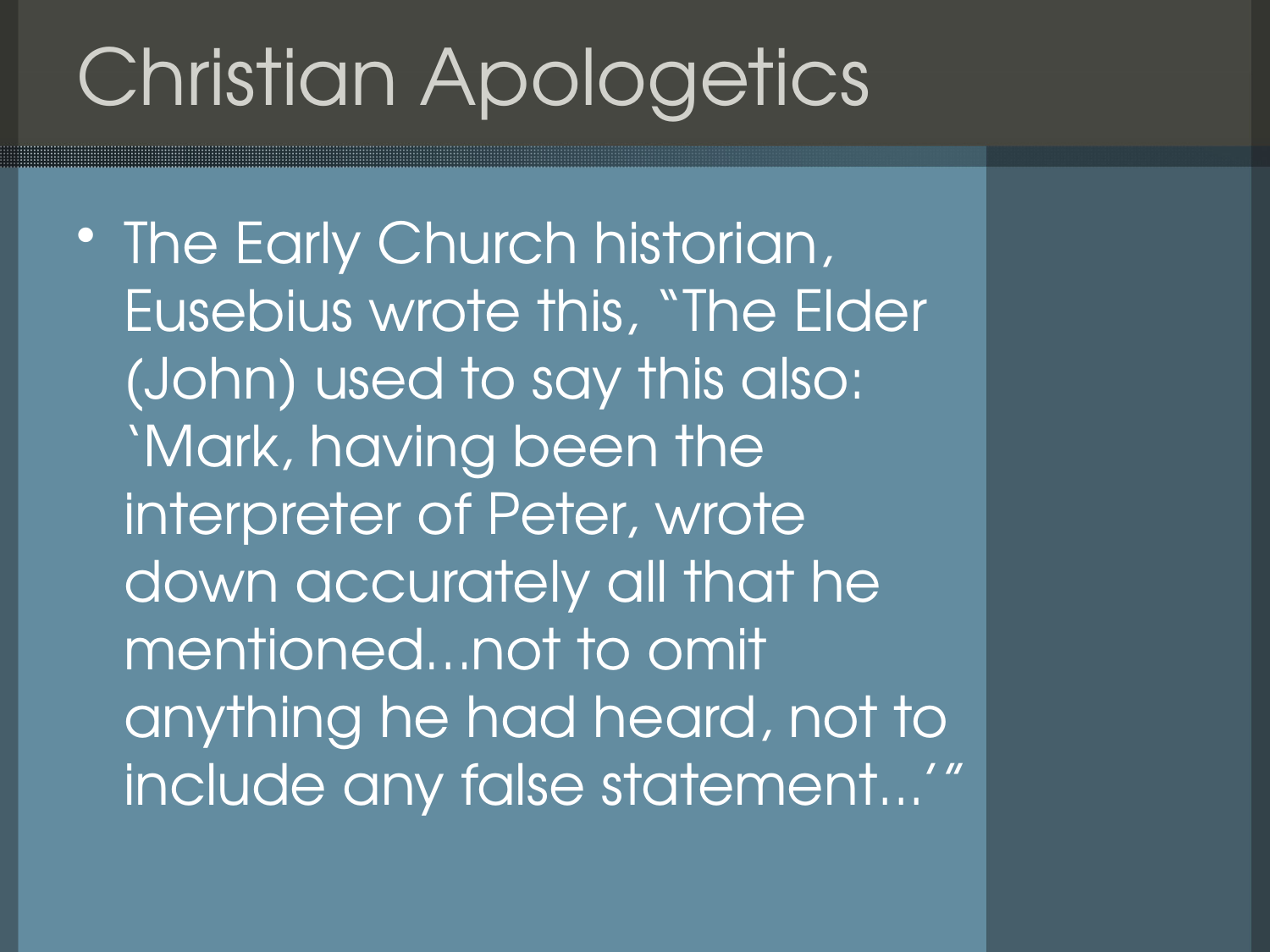

# Christian Apologetics
The Early Church historian, Eusebius wrote this, “The Elder (John) used to say this also: ‘Mark, having been the interpreter of Peter, wrote down accurately all that he mentioned…not to omit anything he had heard, not to include any false statement...’”